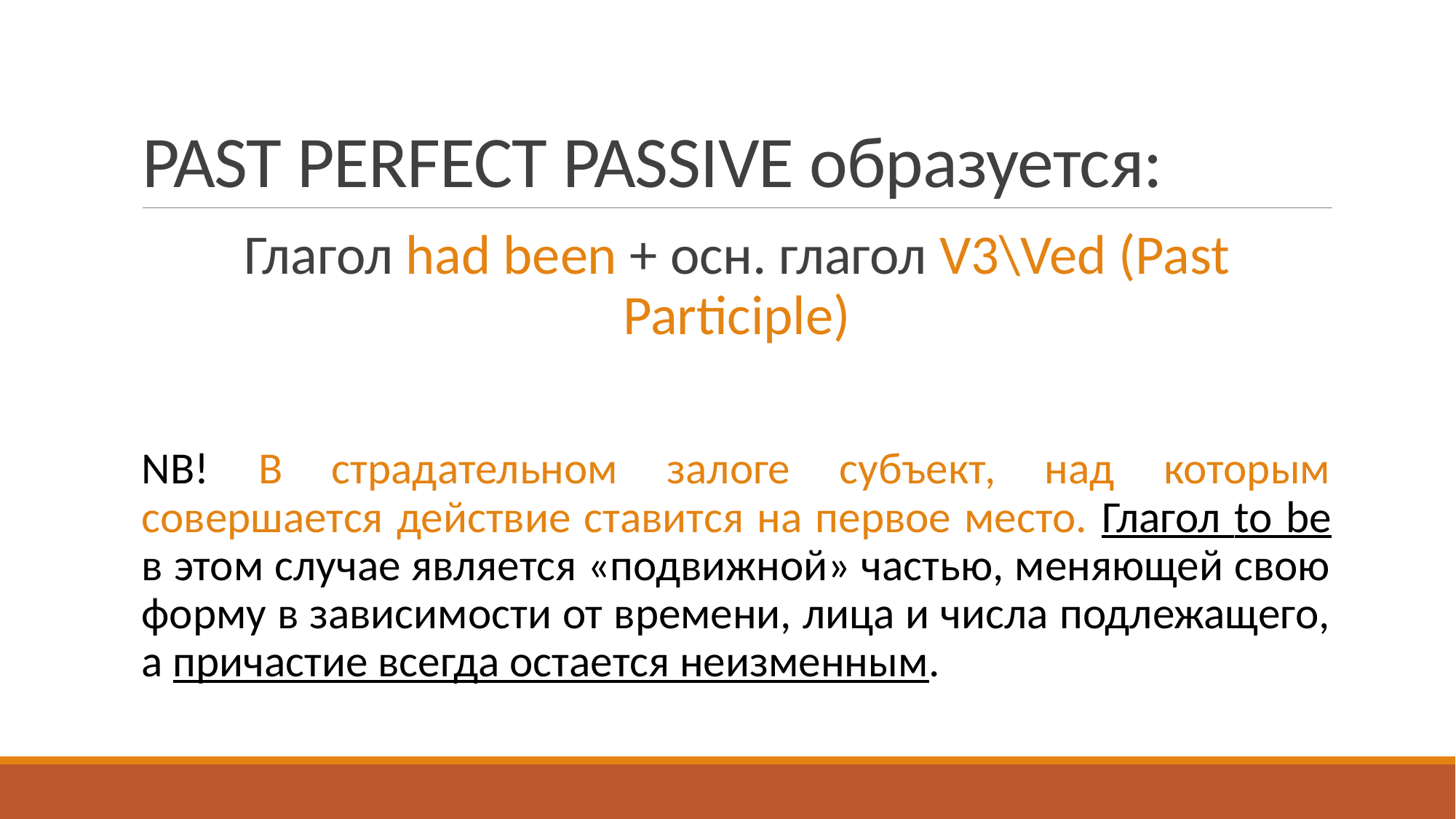

# PAST PERFECT PASSIVE образуется:
Глагол had been + осн. глагол V3\Ved (Past Participle)

NB! В страдательном залоге субъект, над которым совершается действие ставится на первое место. Глагол to be в этом случае является «подвижной» частью, меняющей свою форму в зависимости от времени, лица и числа подлежащего, а причастие всегда остается неизменным.